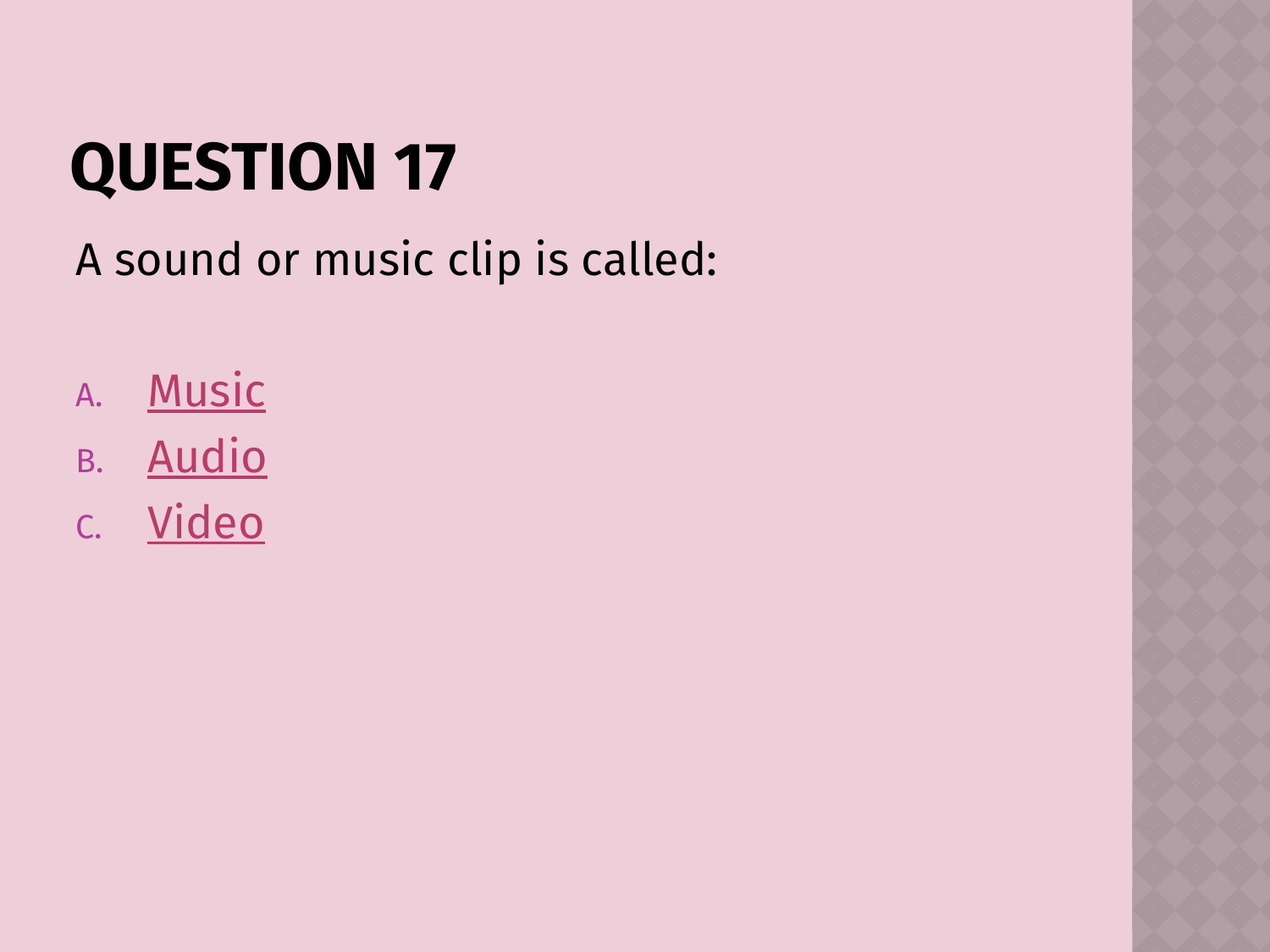

# Question 17
A sound or music clip is called:

Music
Audio
Video